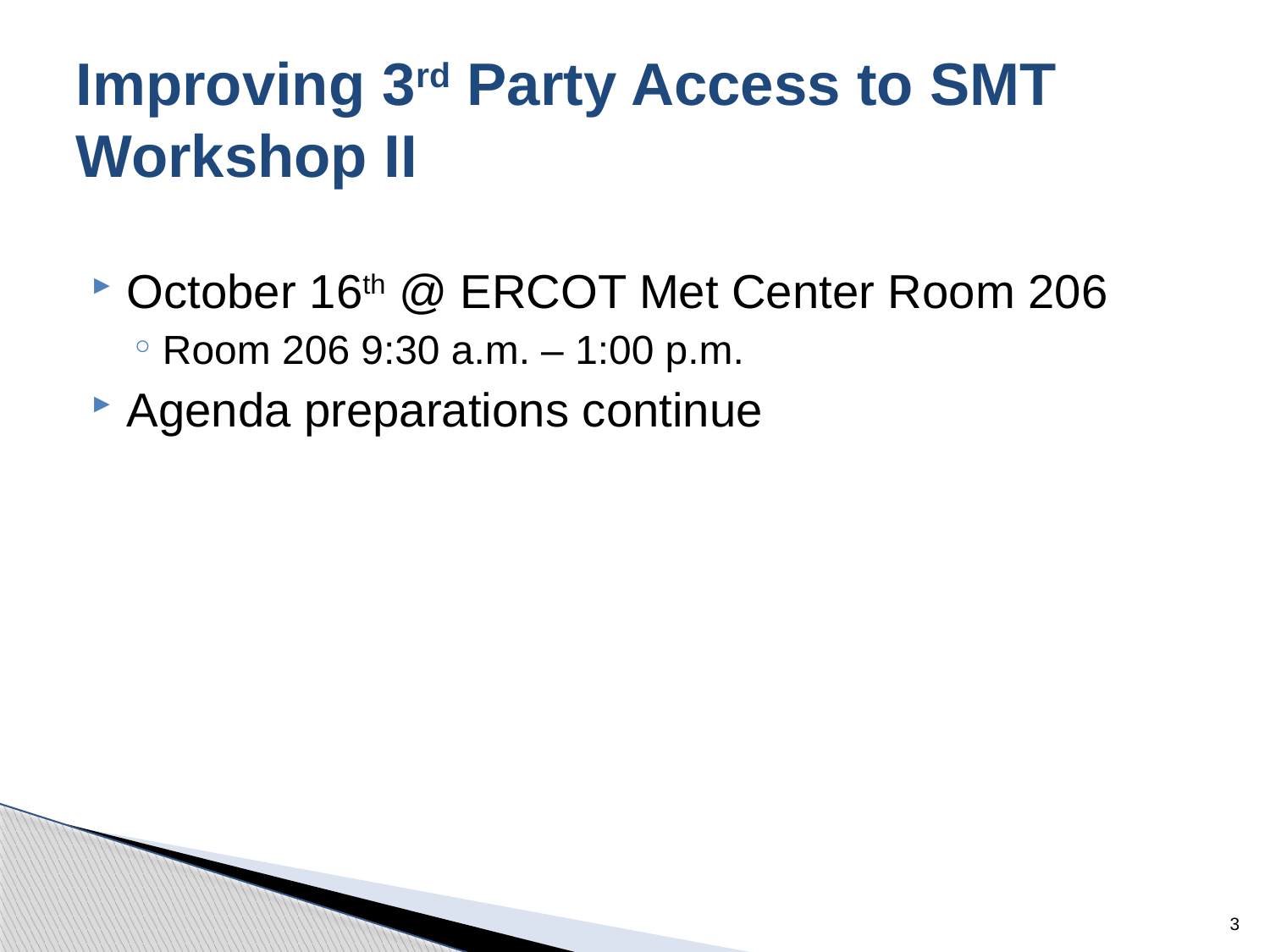

# Improving 3rd Party Access to SMT Workshop II

October 16th @ ERCOT Met Center Room 206
Room 206 9:30 a.m. – 1:00 p.m.
Agenda preparations continue

3